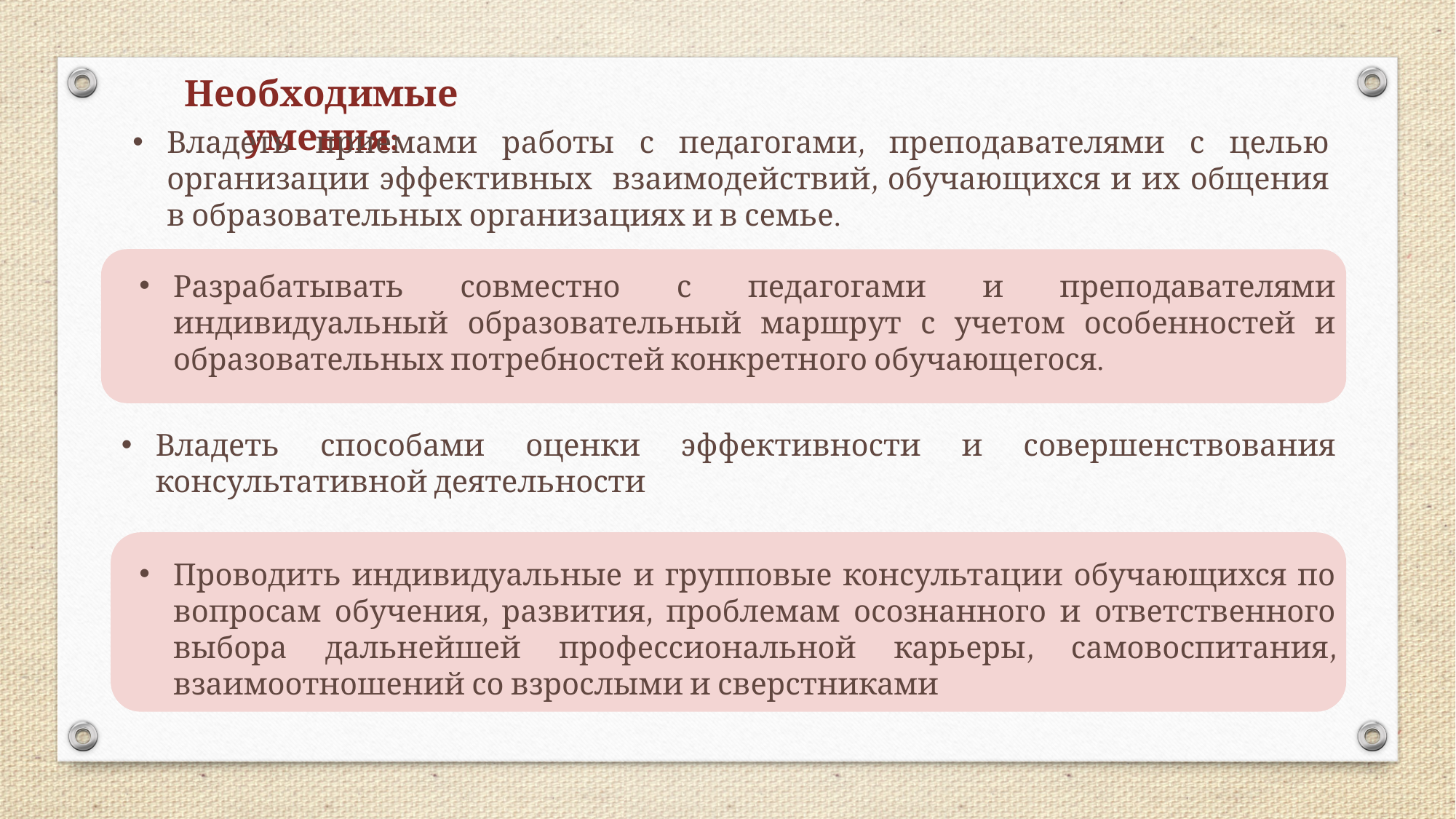

Необходимые умения:
Владеть приемами работы с педагогами, преподавателями с целью организации эффективных  взаимодействий, обучающихся и их общения в образовательных организациях и в семье.

Разрабатывать совместно с педагогами и преподавателями индивидуальный образовательный маршрут с учетом особенностей и образовательных потребностей конкретного обучающегося.
Владеть способами оценки эффективности и совершенствования консультативной деятельности

Проводить индивидуальные и групповые консультации обучающихся по вопросам обучения, развития, проблемам осознанного и ответственного выбора дальнейшей профессиональной карьеры, самовоспитания, взаимоотношений со взрослыми и сверстниками